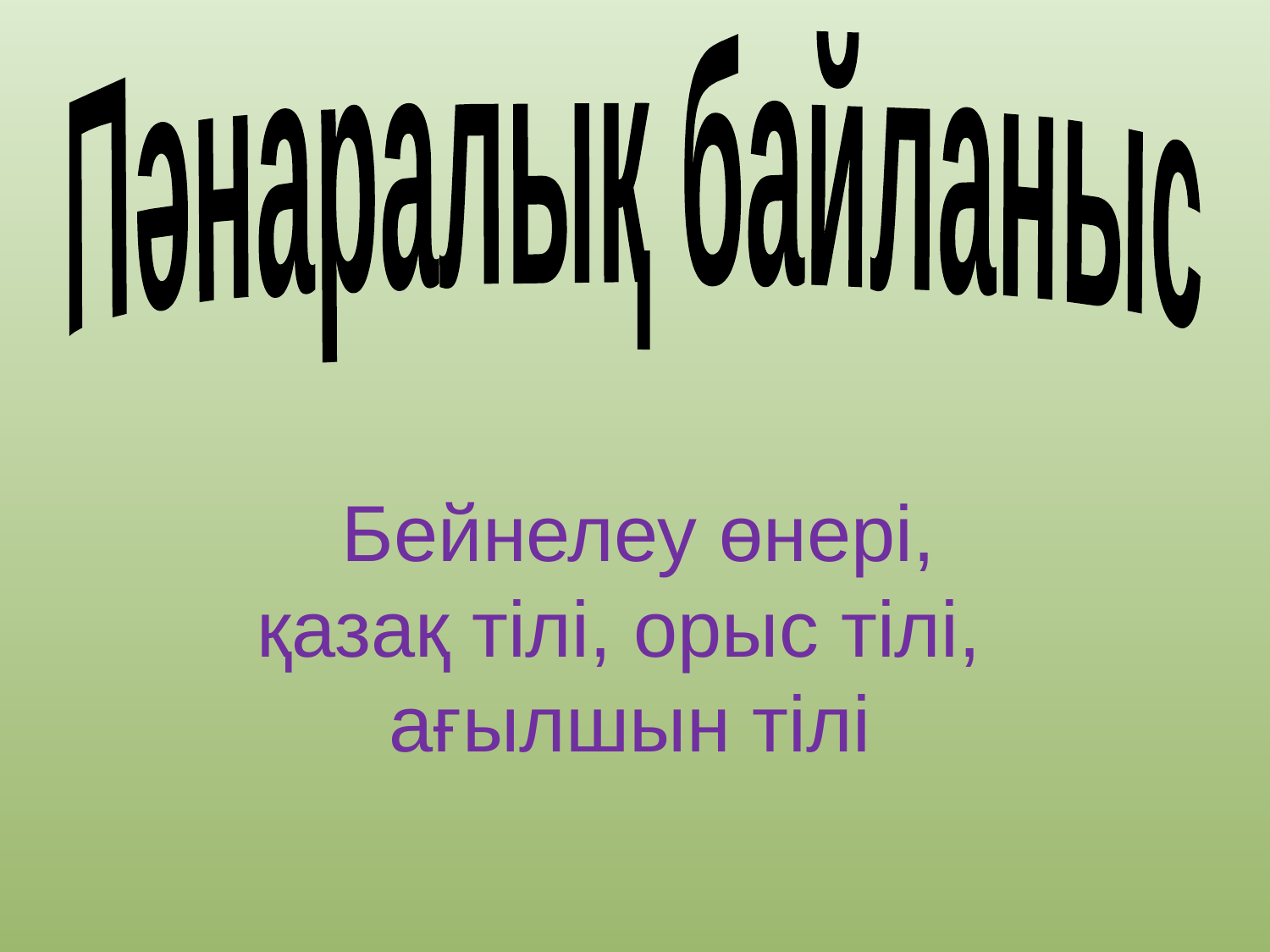

Пәнаралық байланыс
  Бейнелеу өнері,
қазақ тілі, орыс тілі,
ағылшын тілі